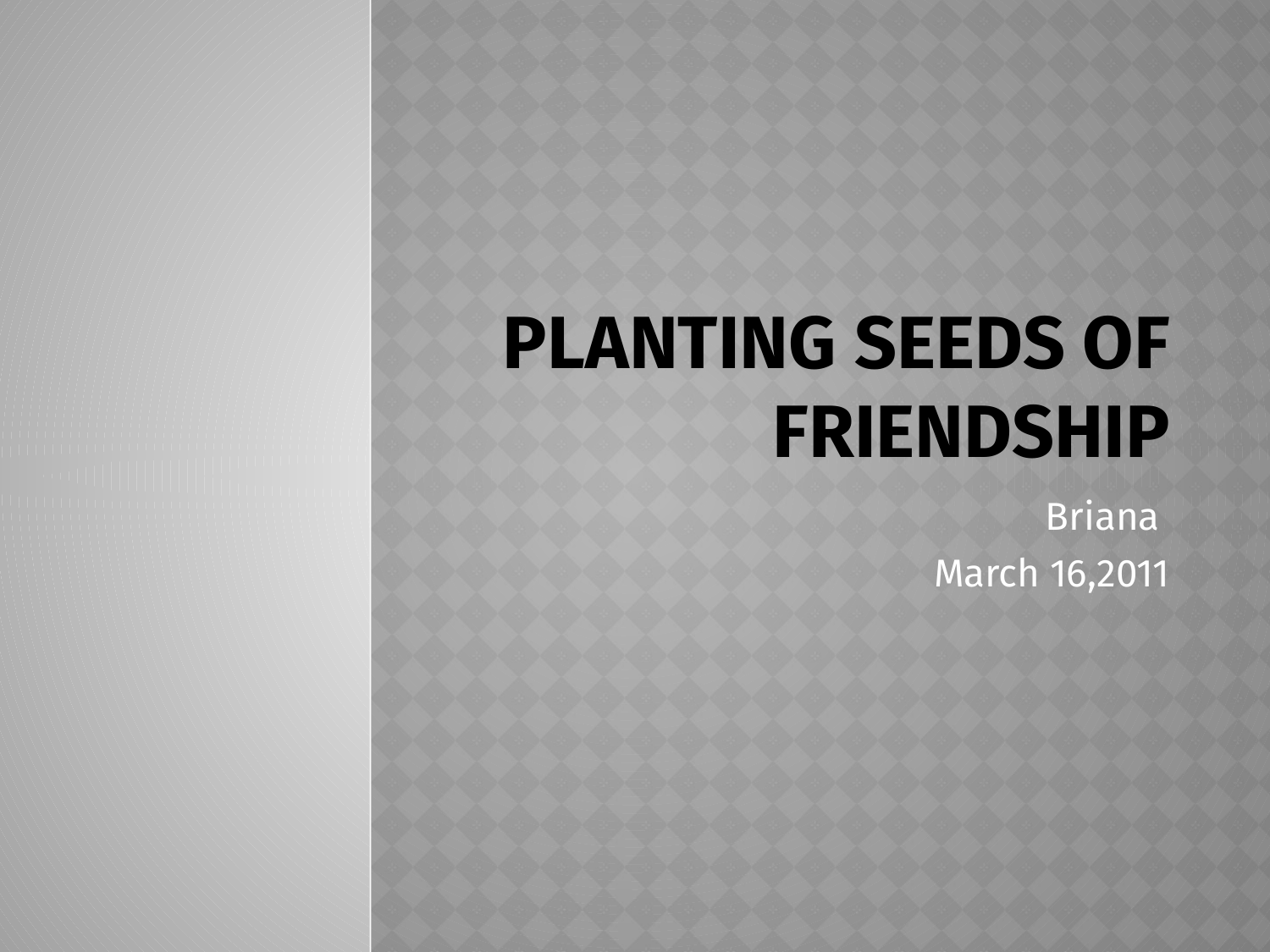

# Planting Seeds of Friendship
Briana
March 16,2011